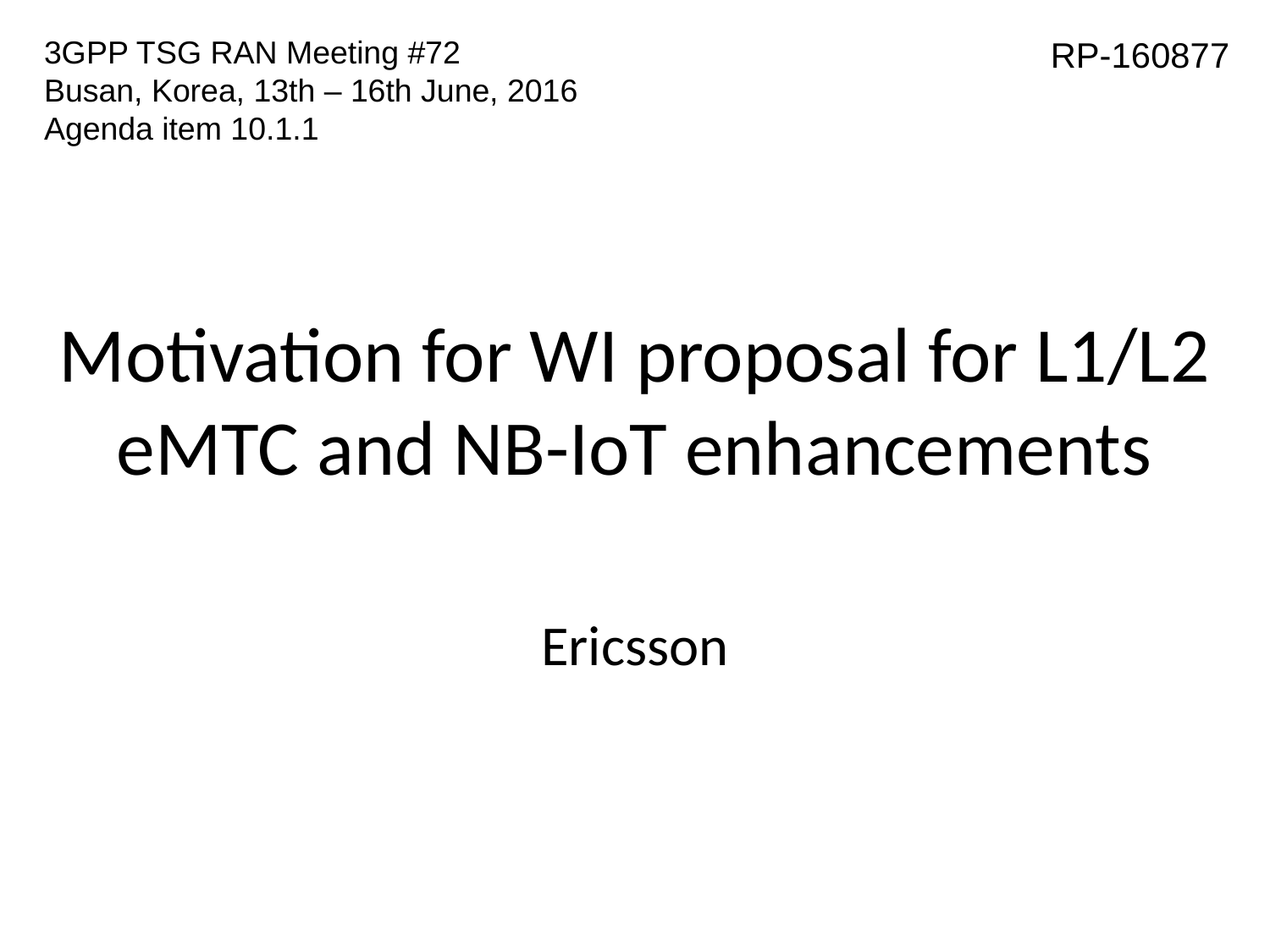

3GPP TSG RAN Meeting #72
Busan, Korea, 13th – 16th June, 2016
Agenda item 10.1.1
RP-160877
# Motivation for WI proposal for L1/L2 eMTC and NB-IoT enhancements
Ericsson